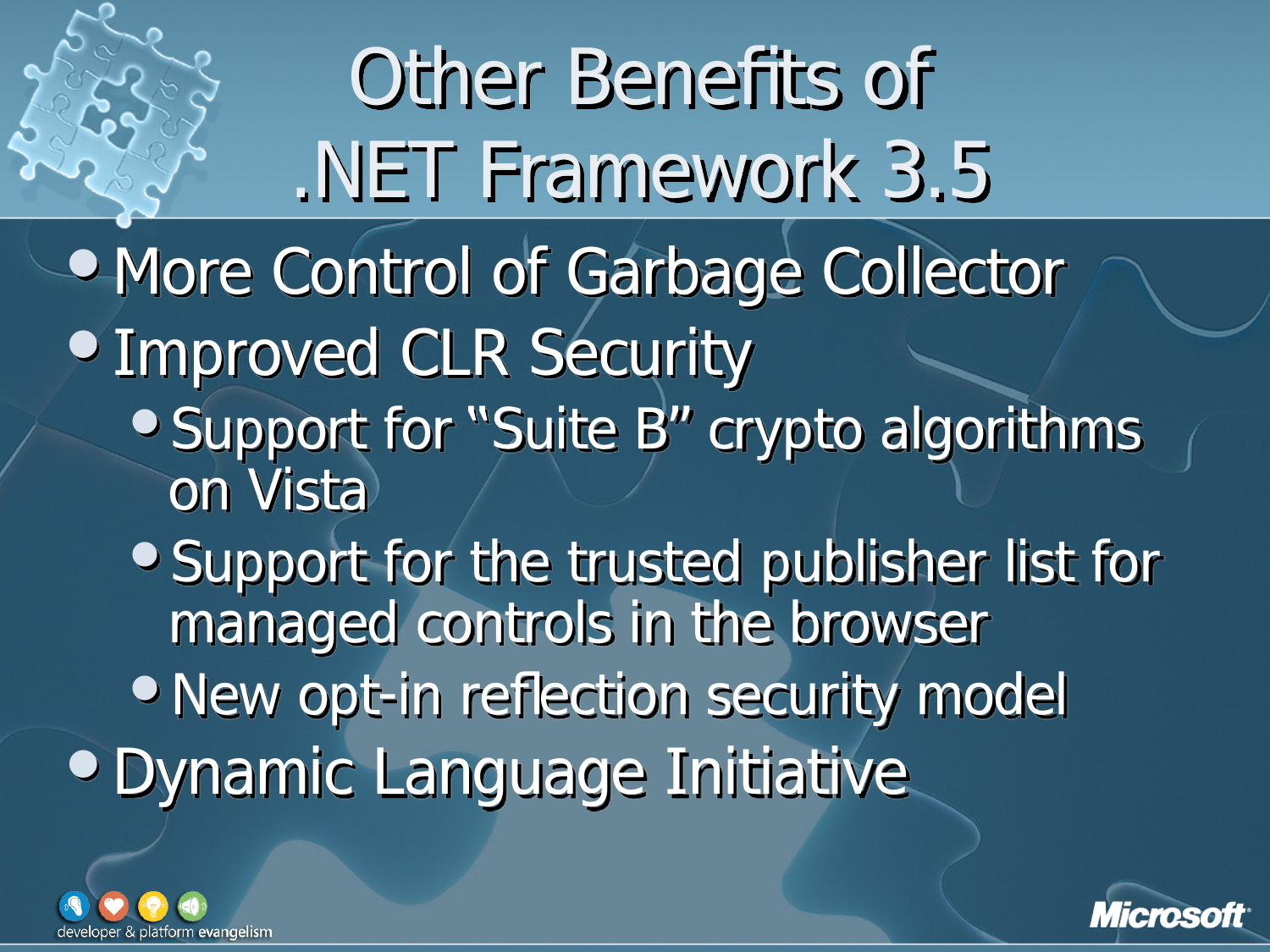

# Other Benefits of .NET Framework 3.5
More Control of Garbage Collector
Improved CLR Security
Support for “Suite B” crypto algorithms on Vista
Support for the trusted publisher list for managed controls in the browser
New opt-in reflection security model
Dynamic Language Initiative